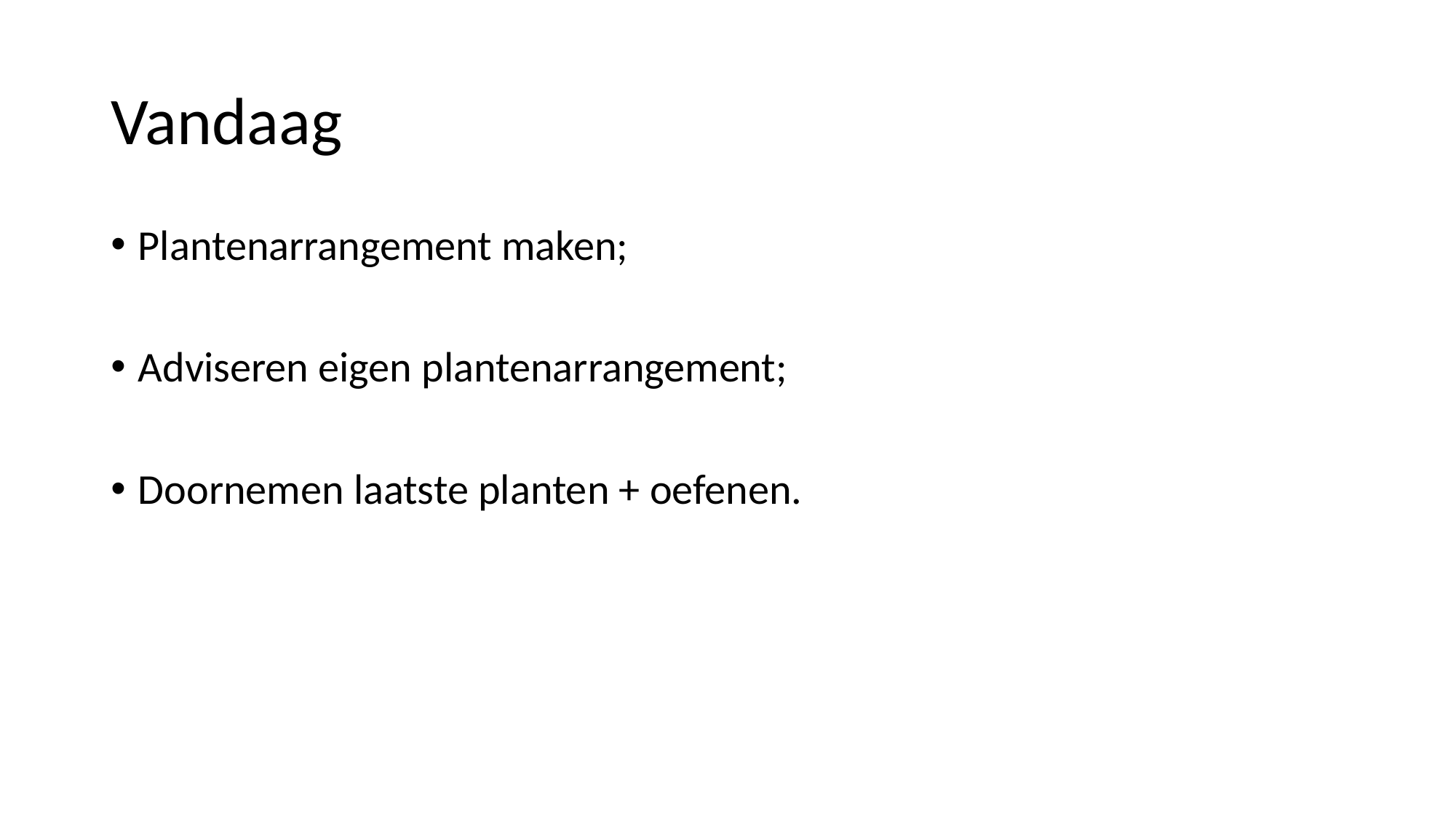

# Vandaag
Plantenarrangement maken;

Adviseren eigen plantenarrangement;

Doornemen laatste planten + oefenen.